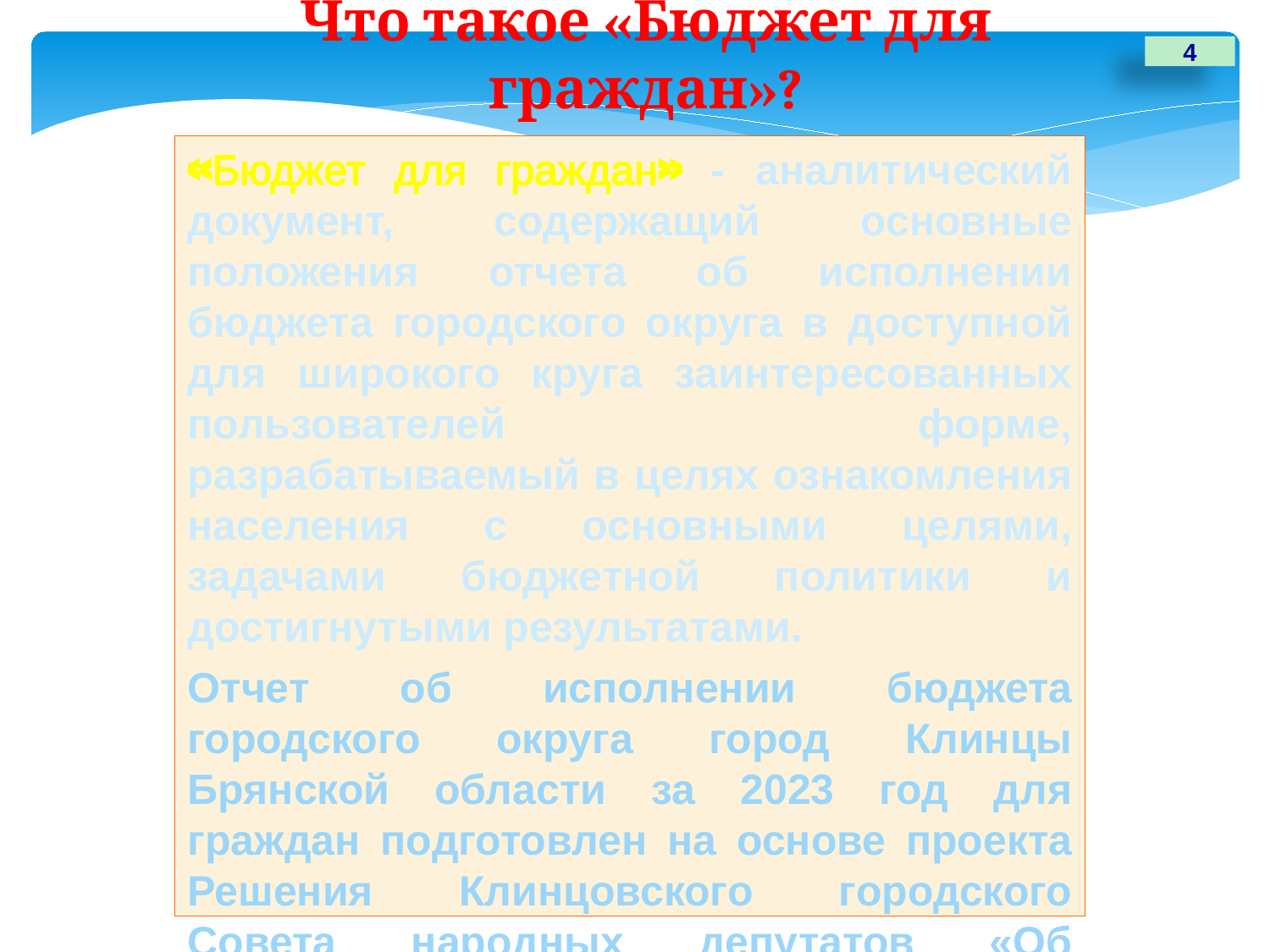

4
# Что такое «Бюджет для граждан»?
«Бюджет для граждан» - аналитический документ, содержащий основные положения отчета об исполнении бюджета городского округа в доступной для широкого круга заинтересованных пользователей форме, разрабатываемый в целях ознакомления населения с основными целями, задачами бюджетной политики и достигнутыми результатами.
Отчет об исполнении бюджета городского округа город Клинцы Брянской области за 2023 год для граждан подготовлен на основе проекта Решения Клинцовского городского Совета народных депутатов «Об исполнении бюджета городского округа город Клинцы Брянской области за 2023 год».